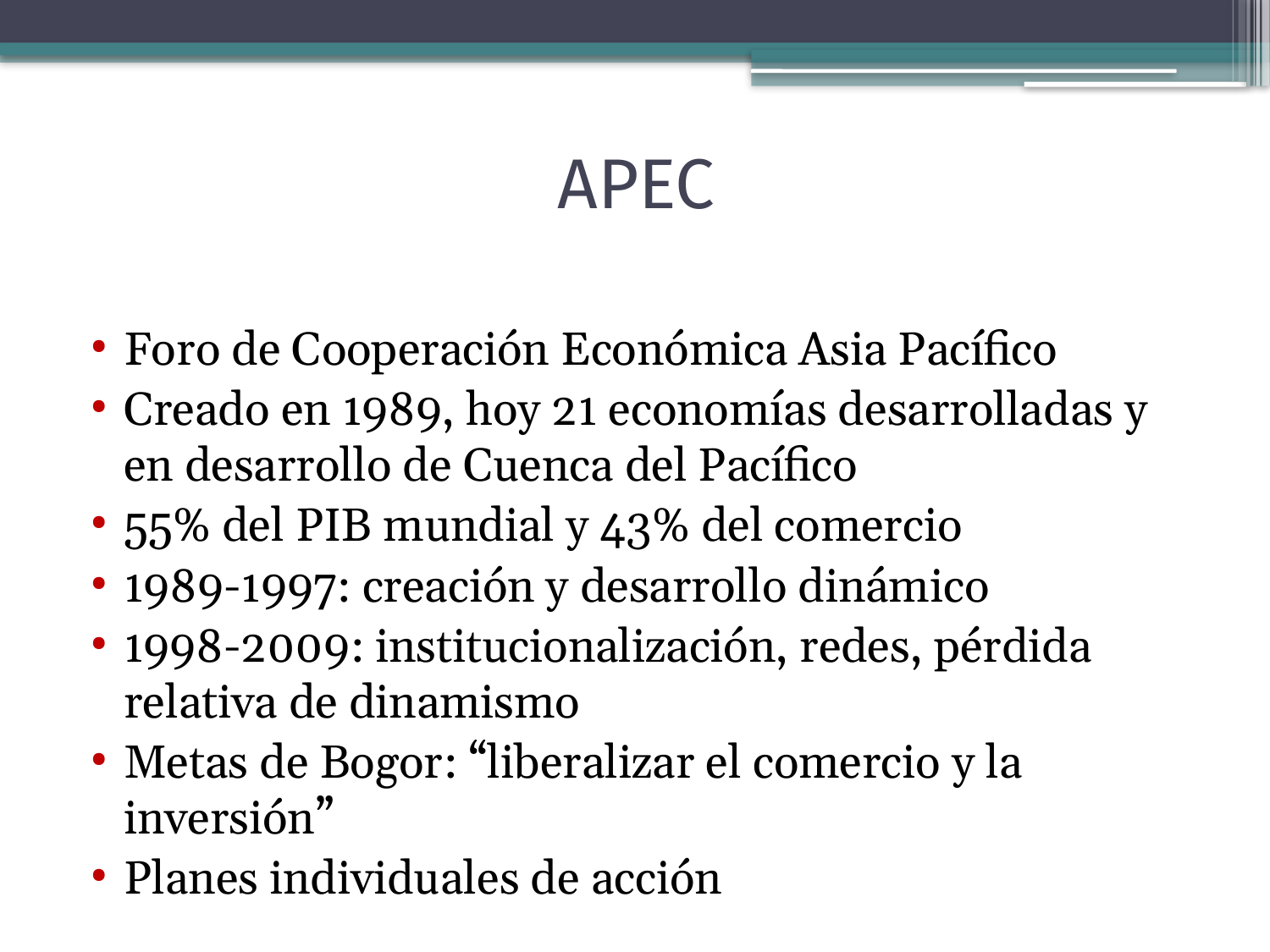

# APEC
Foro de Cooperación Económica Asia Pacífico
Creado en 1989, hoy 21 economías desarrolladas y en desarrollo de Cuenca del Pacífico
55% del PIB mundial y 43% del comercio
1989-1997: creación y desarrollo dinámico
1998-2009: institucionalización, redes, pérdida relativa de dinamismo
Metas de Bogor: “liberalizar el comercio y la inversión”
Planes individuales de acción